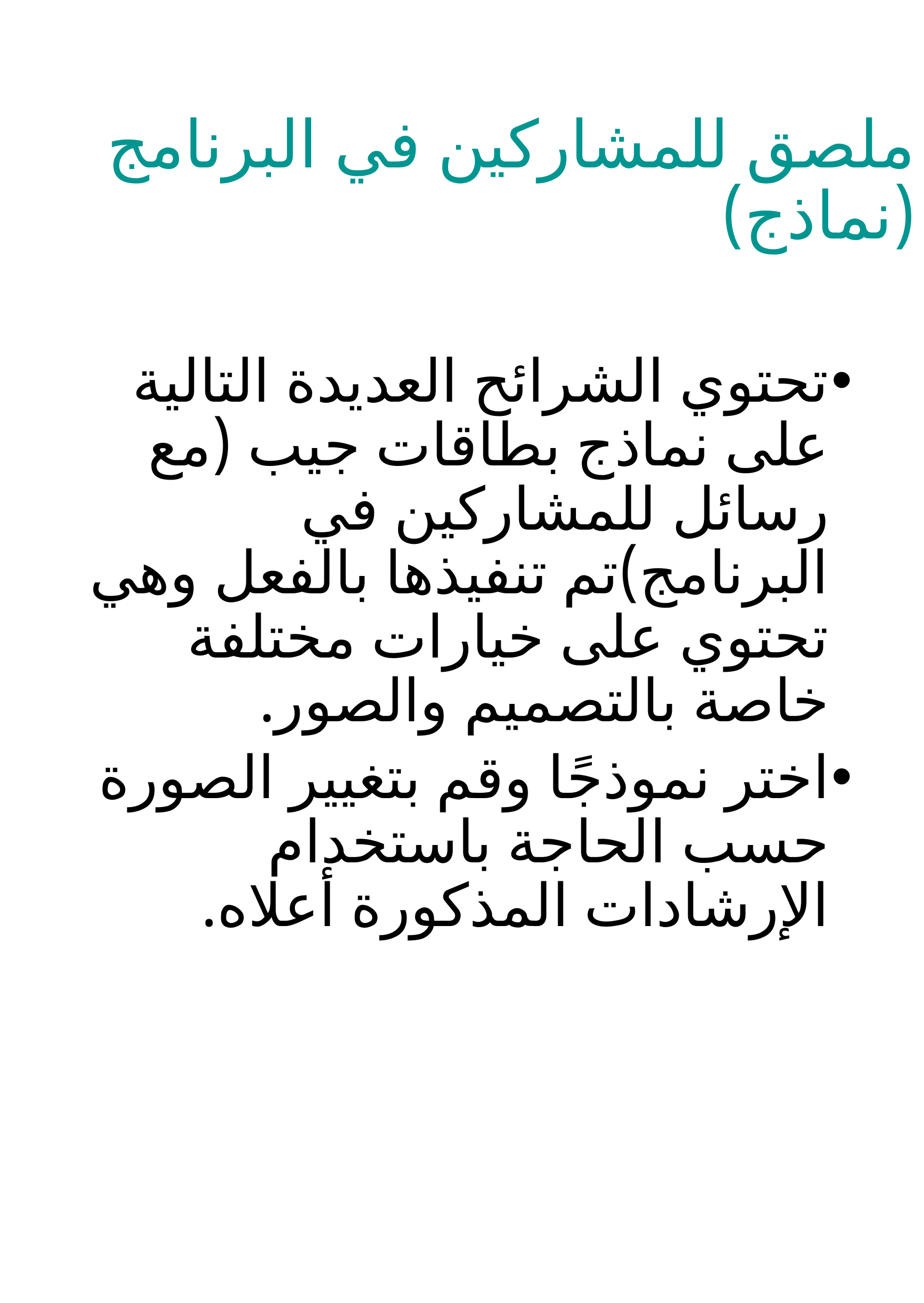

# ملصق للمشاركين في البرنامج (نماذج)
تحتوي الشرائح العديدة التالية على نماذج بطاقات جيب (مع رسائل للمشاركين في البرنامج)تم تنفيذها بالفعل وهي تحتوي على خيارات مختلفة خاصة بالتصميم والصور.
اختر نموذجًا وقم بتغيير الصورة حسب الحاجة باستخدام الإرشادات المذكورة أعلاه.